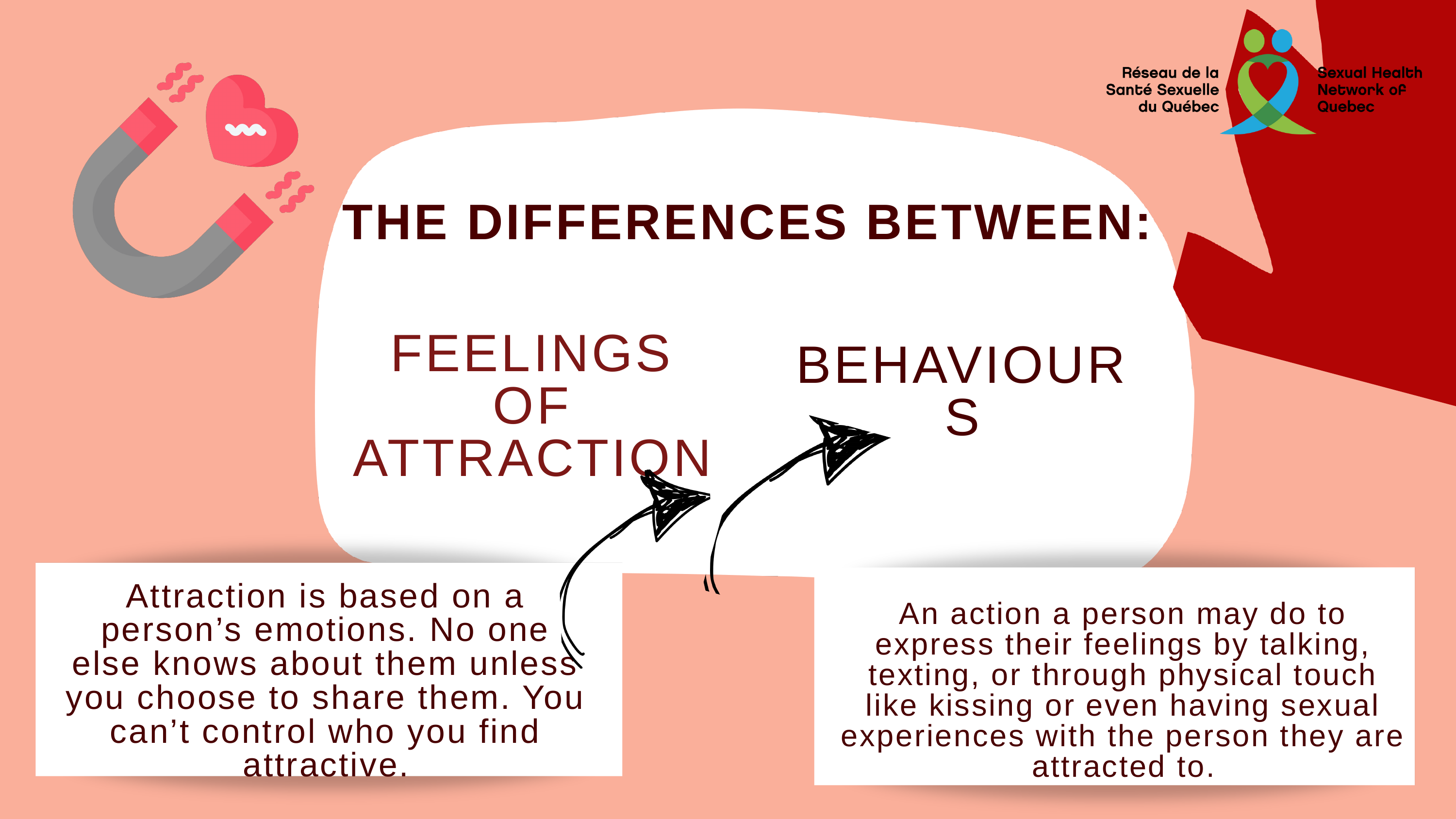

THE DIFFERENCES BETWEEN:

FEELINGS OF ATTRACTION
BEHAVIOURS

Attraction is based on a person’s emotions. No one else knows about them unless you choose to share them. You can’t control who you find attractive.
An action a person may do to express their feelings by talking, texting, or through physical touch like kissing or even having sexual experiences with the person they are attracted to.